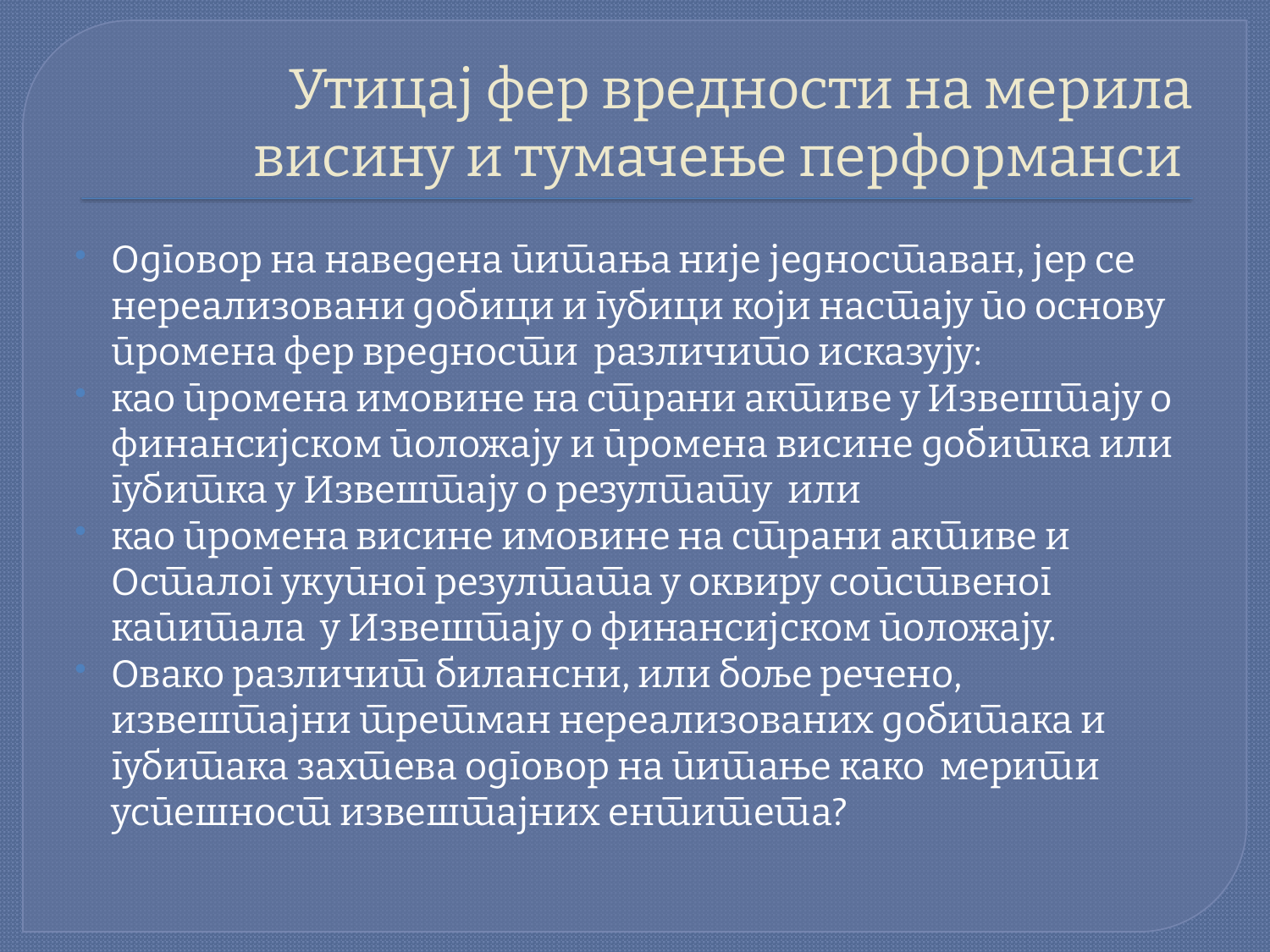

# Утицај фер вредности на мерила висину и тумачење перформанси
Одговор на наведена питања није једноставан, јер се нереализовани добици и губици који настају по основу промена фер вредности  различито исказују:
као промена имовине на страни активе у Извештају о финансијском положају и промена висине добитка или губитка у Извештају о резултату  или
као промена висине имовине на страни активе и Осталог укупног резултата у оквиру сопственог капитала  у Извештају о финансијском положају.
Овако различит билансни, или боље речено, извештајни третман нереализованих добитака и губитака захтева одговор на питање како  мерити успешност извештајних ентитета?